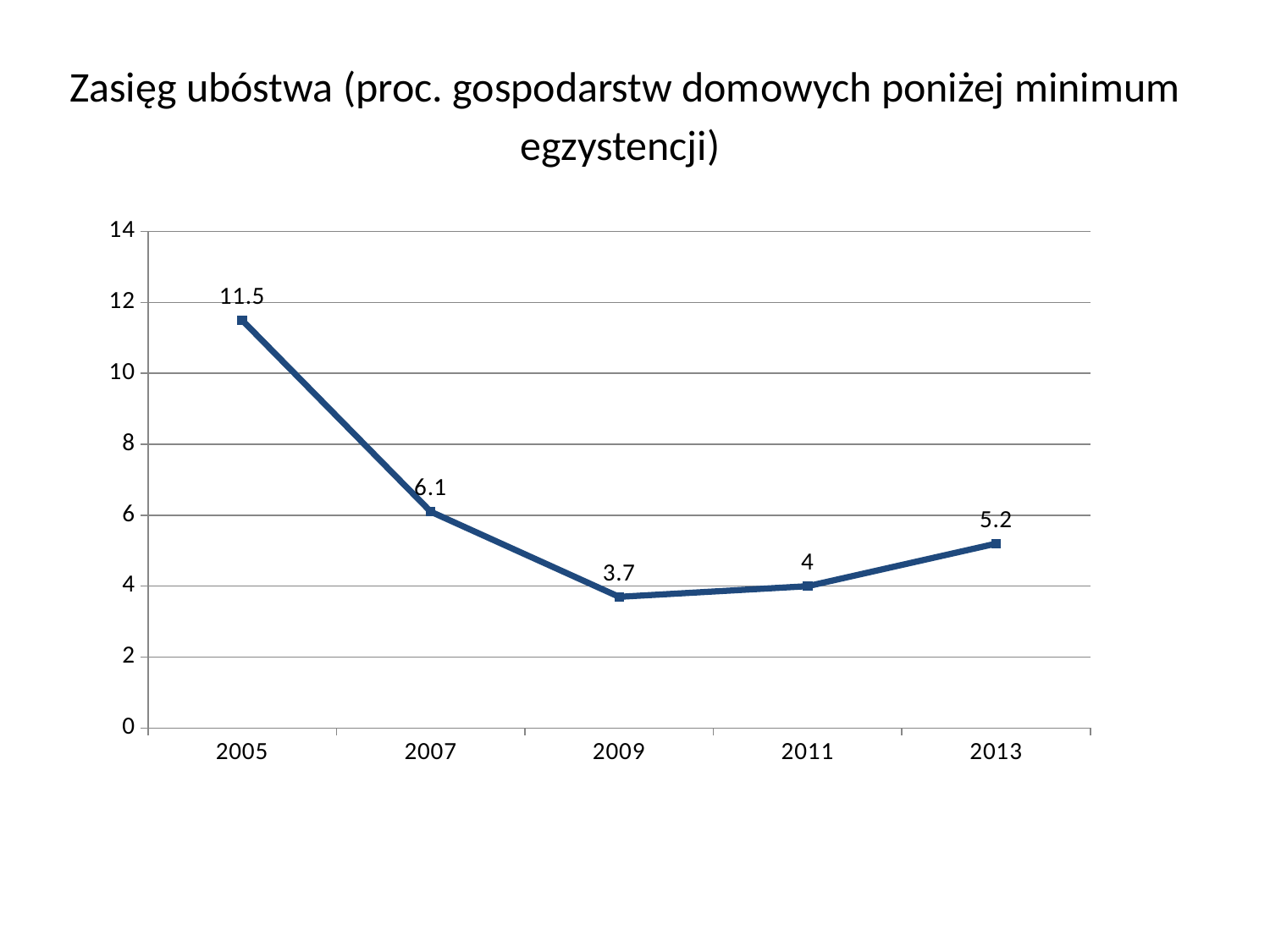

Zasięg ubóstwa (proc. gospodarstw domowych poniżej minimum egzystencji)

### Chart

| Category | DS. |
|---|---|
| 2005 | 11.5 |
| 2007 | 6.1 |
| 2009 | 3.7 |
| 2011 | 4.0 |
| 2013 | 5.2 |